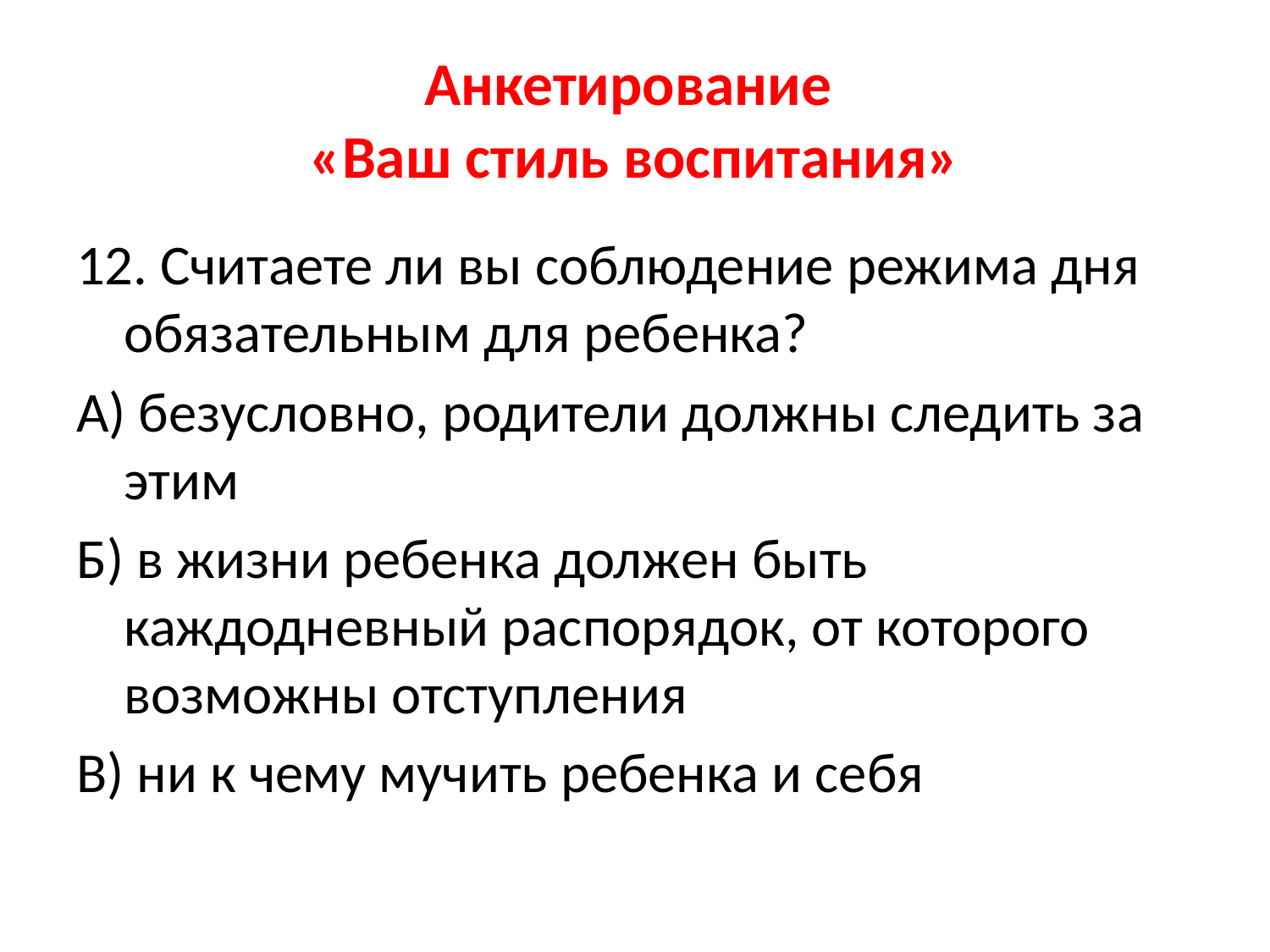

# Анкетирование «Ваш стиль воспитания»
12. Считаете ли вы соблюдение режима дня обязательным для ребенка?
А) безусловно, родители должны следить за этим
Б) в жизни ребенка должен быть каждодневный распорядок, от которого возможны отступления
В) ни к чему мучить ребенка и себя